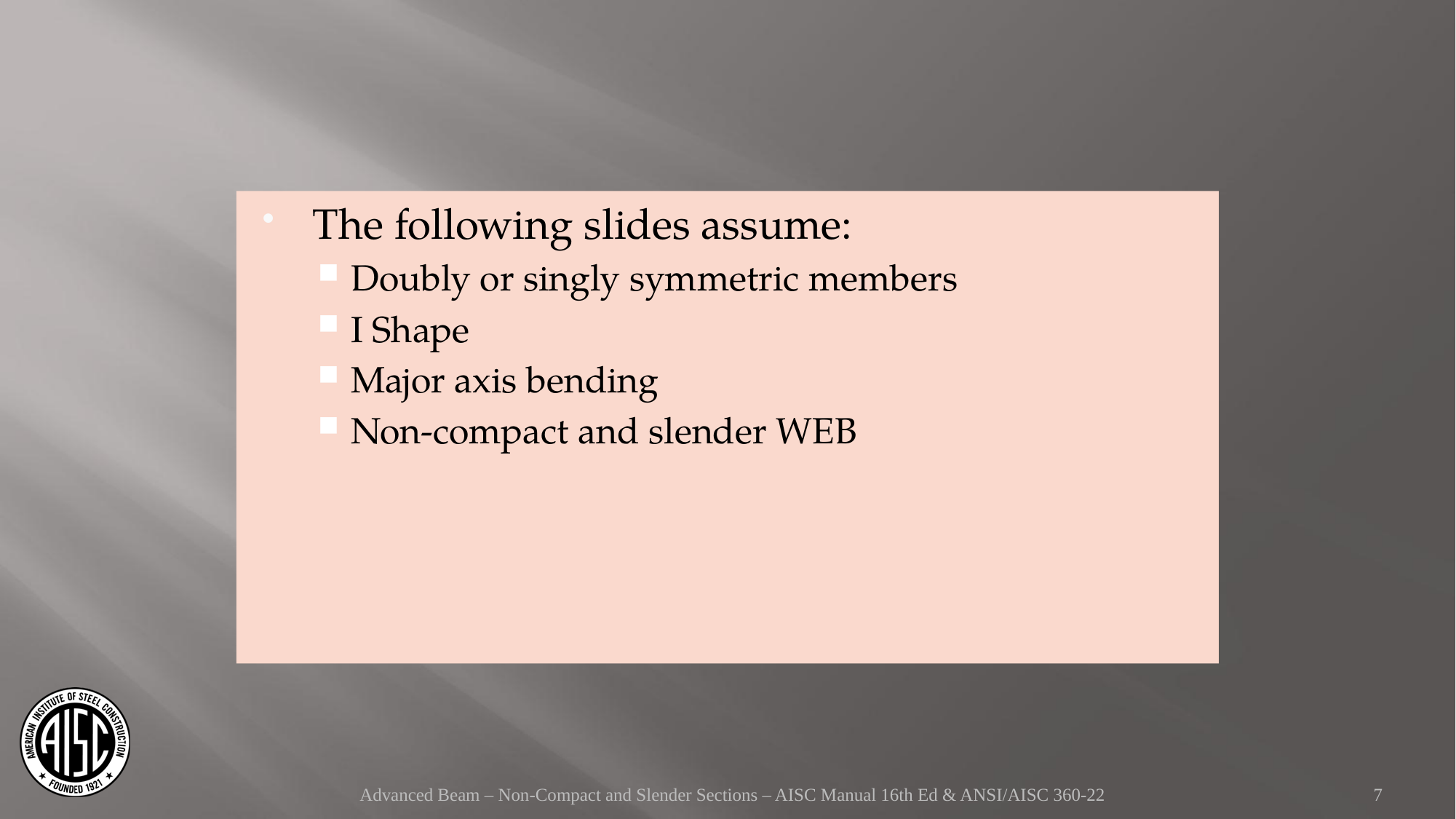

The following slides assume:
Doubly or singly symmetric members
I Shape
Major axis bending
Non-compact and slender WEB

Advanced Beam – Non-Compact and Slender Sections – AISC Manual 16th Ed & ANSI/AISC 360-22
7